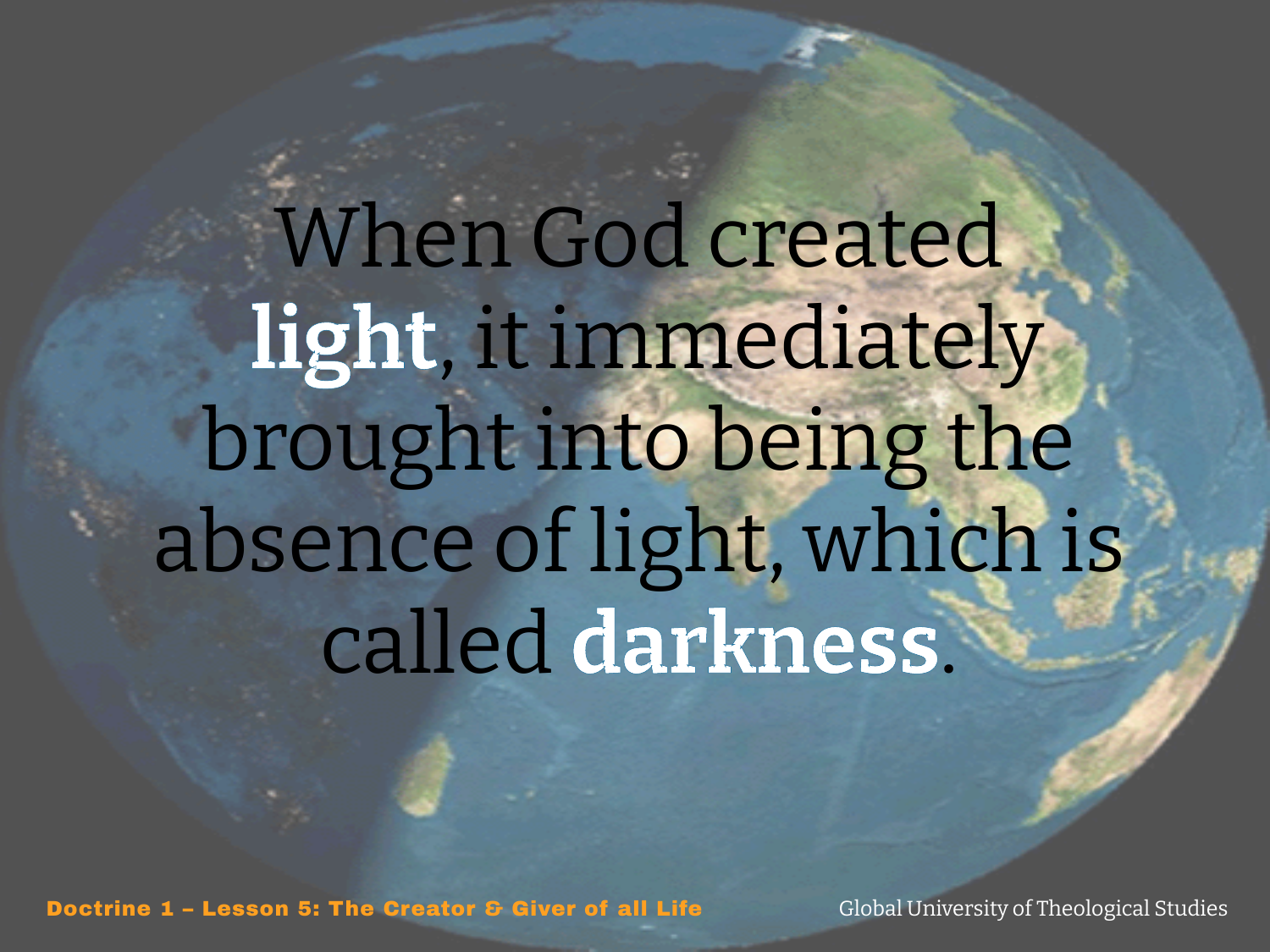

When God created
 light, it immediately brought into being the absence of light, which is called darkness.
Doctrine 1 – Lesson 5: The Creator & Giver of all Life                 Global University of Theological Studies